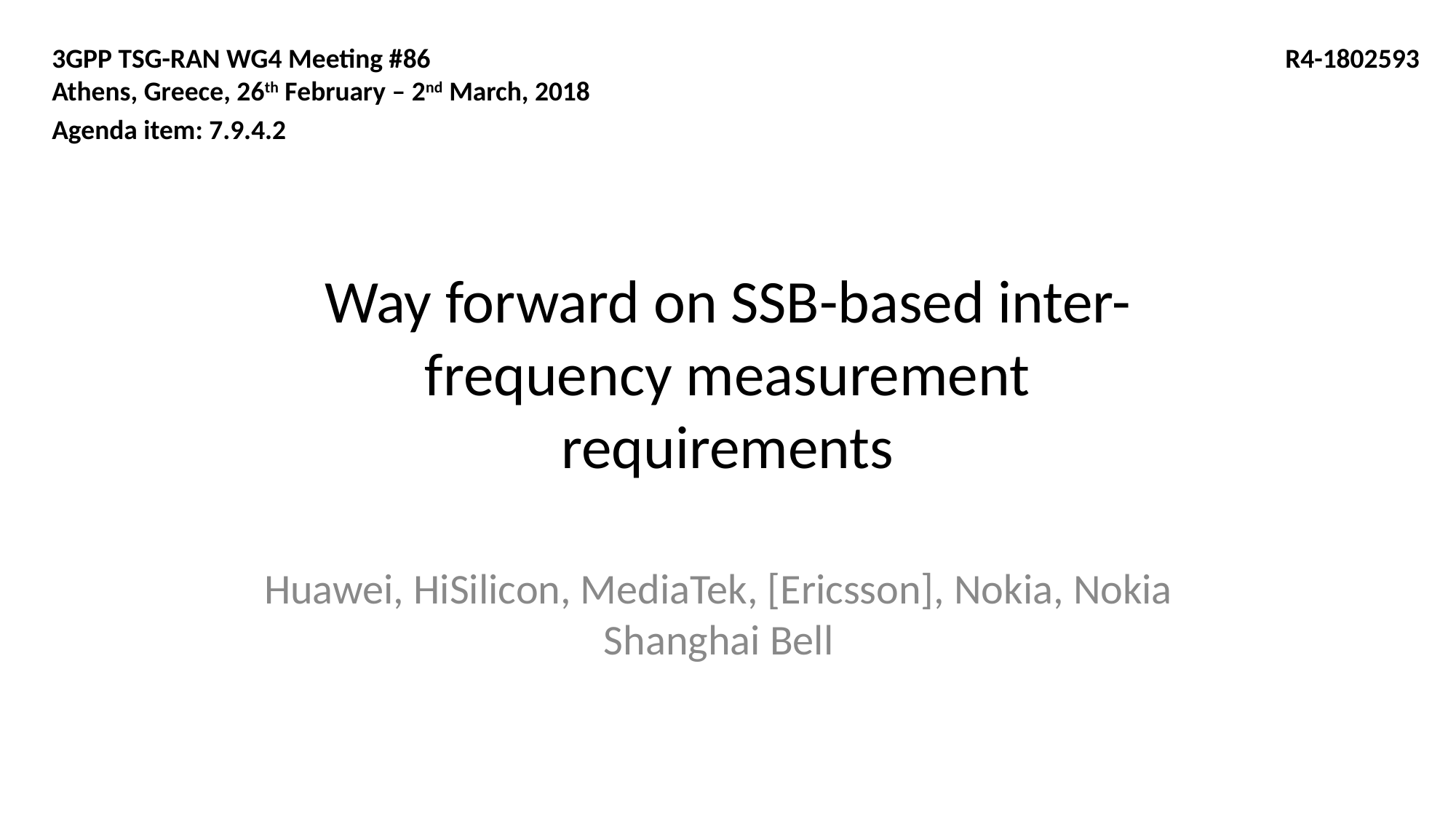

3GPP TSG-RAN WG4 Meeting #86
Athens, Greece, 26th February – 2nd March, 2018
Agenda item: 7.9.4.2
R4-1802593
# Way forward on SSB-based inter-frequency measurement requirements
Huawei, HiSilicon, MediaTek, [Ericsson], Nokia, Nokia Shanghai Bell